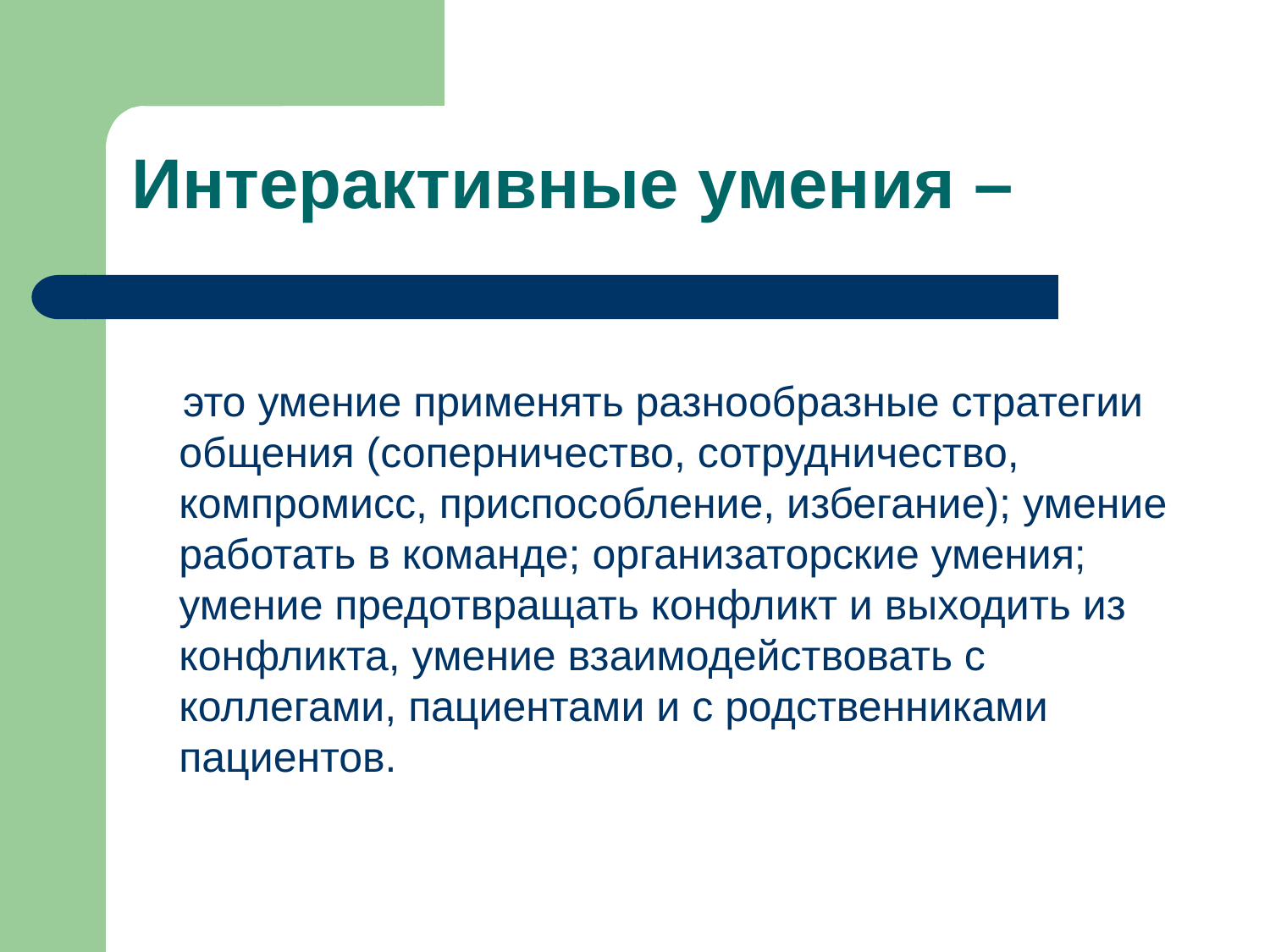

# Интерактивные умения –
   это умение применять разнообразные стратегии общения (соперничество, сотрудничество, компромисс, приспособление, избегание); умение работать в команде; организаторские умения; умение предотвращать конфликт и выходить из конфликта, умение взаимодействовать с коллегами, пациентами и с родственниками пациентов.